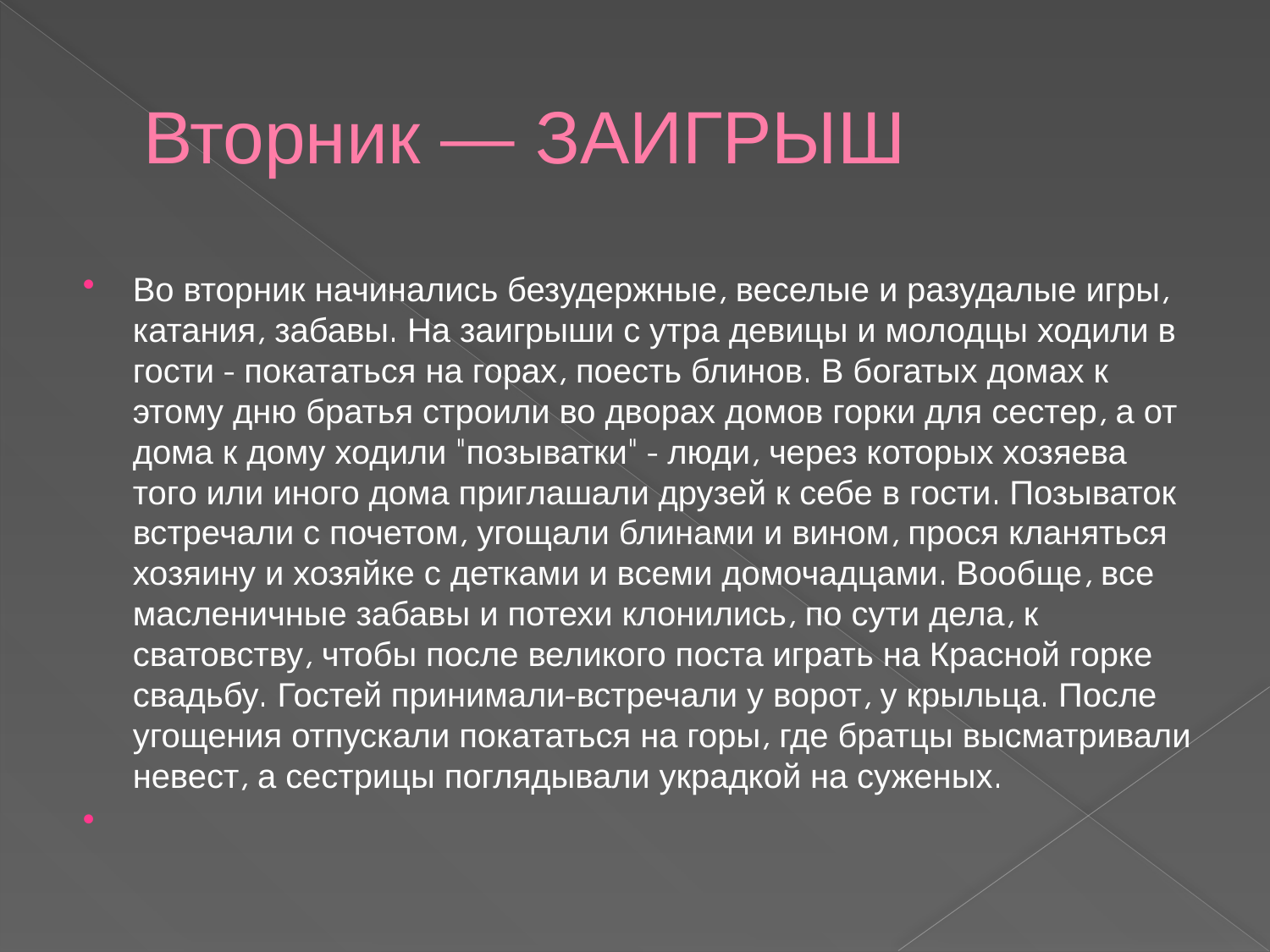

# Вторник — ЗАИГРЫШ
Во вторник начинались безудержные, веселые и разудалые игры, катания, забавы. На заигрыши с утра девицы и молодцы ходили в гости - покататься на горах, поесть блинов. В богатых домах к этому дню братья строили во дворах домов горки для сестер, а от дома к дому ходили "позыватки" - люди, через которых хозяева того или иного дома приглашали друзей к себе в гости. Позываток встречали с почетом, угощали блинами и вином, прося кланяться хозяину и хозяйке с детками и всеми домочадцами. Вообще, все масленичные забавы и потехи клонились, по сути дела, к сватовству, чтобы после великого поста играть на Красной горке свадьбу. Гостей принимали-встречали у ворот, у крыльца. После угощения отпускали покататься на горы, где братцы высматривали невест, а сестрицы поглядывали украдкой на суженых.